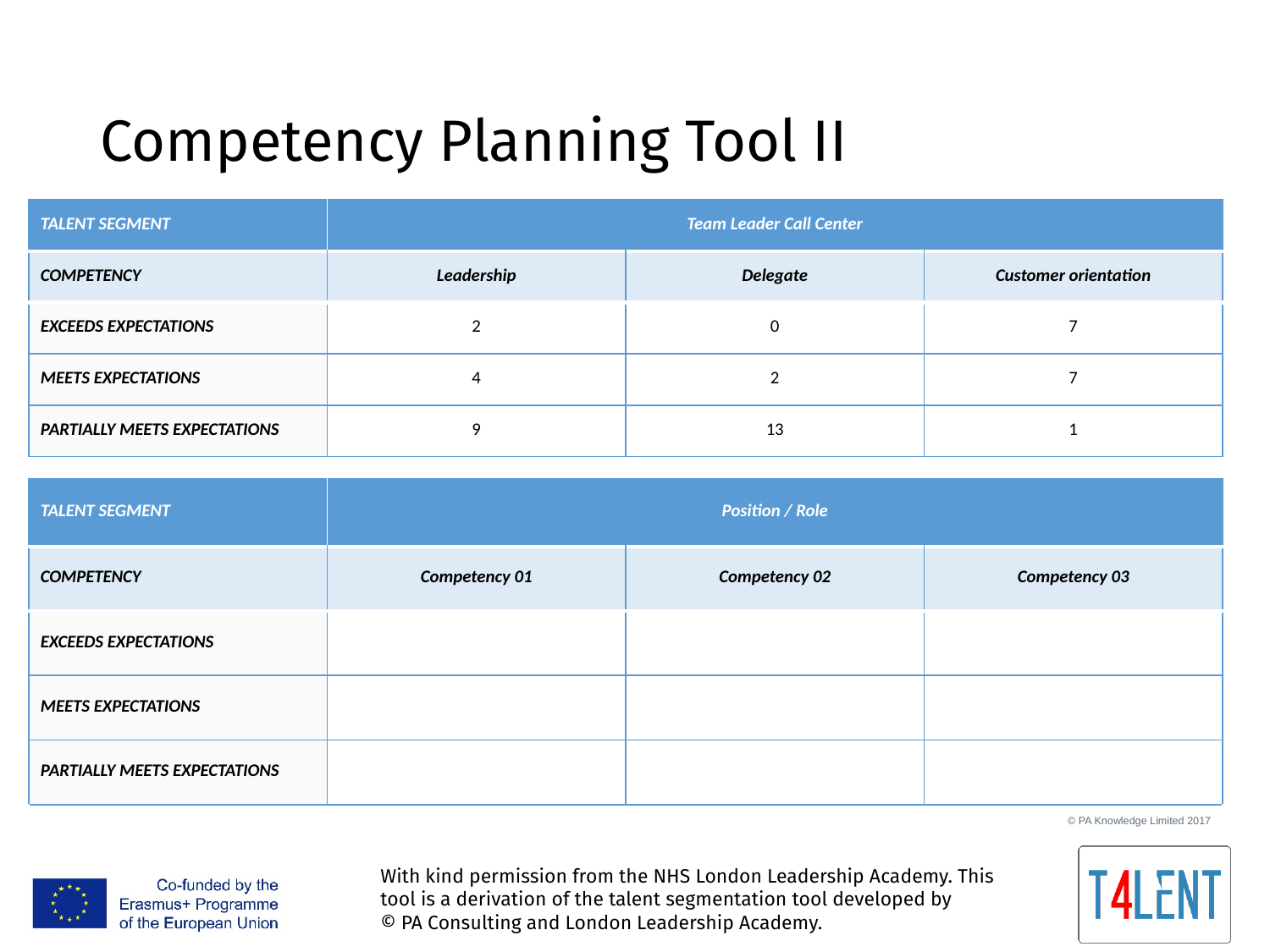

# Competency Planning Tool II
| TALENT SEGMENT | Team Leader Call Center |  |  |
| --- | --- | --- | --- |
| COMPETENCY | Leadership | Delegate | Customer orientation |
| EXCEEDS EXPECTATIONS | 2 | 0 | 7 |
| MEETS EXPECTATIONS | 4 | 2 | 7 |
| PARTIALLY MEETS EXPECTATIONS | 9 | 13 | 1 |
| TALENT SEGMENT | Position / Role |  |  |
| --- | --- | --- | --- |
| COMPETENCY | Competency 01 | Competency 02 | Competency 03 |
| EXCEEDS EXPECTATIONS |  |  |  |
| MEETS EXPECTATIONS |  |  |  |
| PARTIALLY MEETS EXPECTATIONS |  |  |  |
| © PA Knowledge Limited 2017 |  |  |  |

With kind permission from the NHS London Leadership Academy. This tool is a derivation of the talent segmentation tool developed by
© PA Consulting and London Leadership Academy.